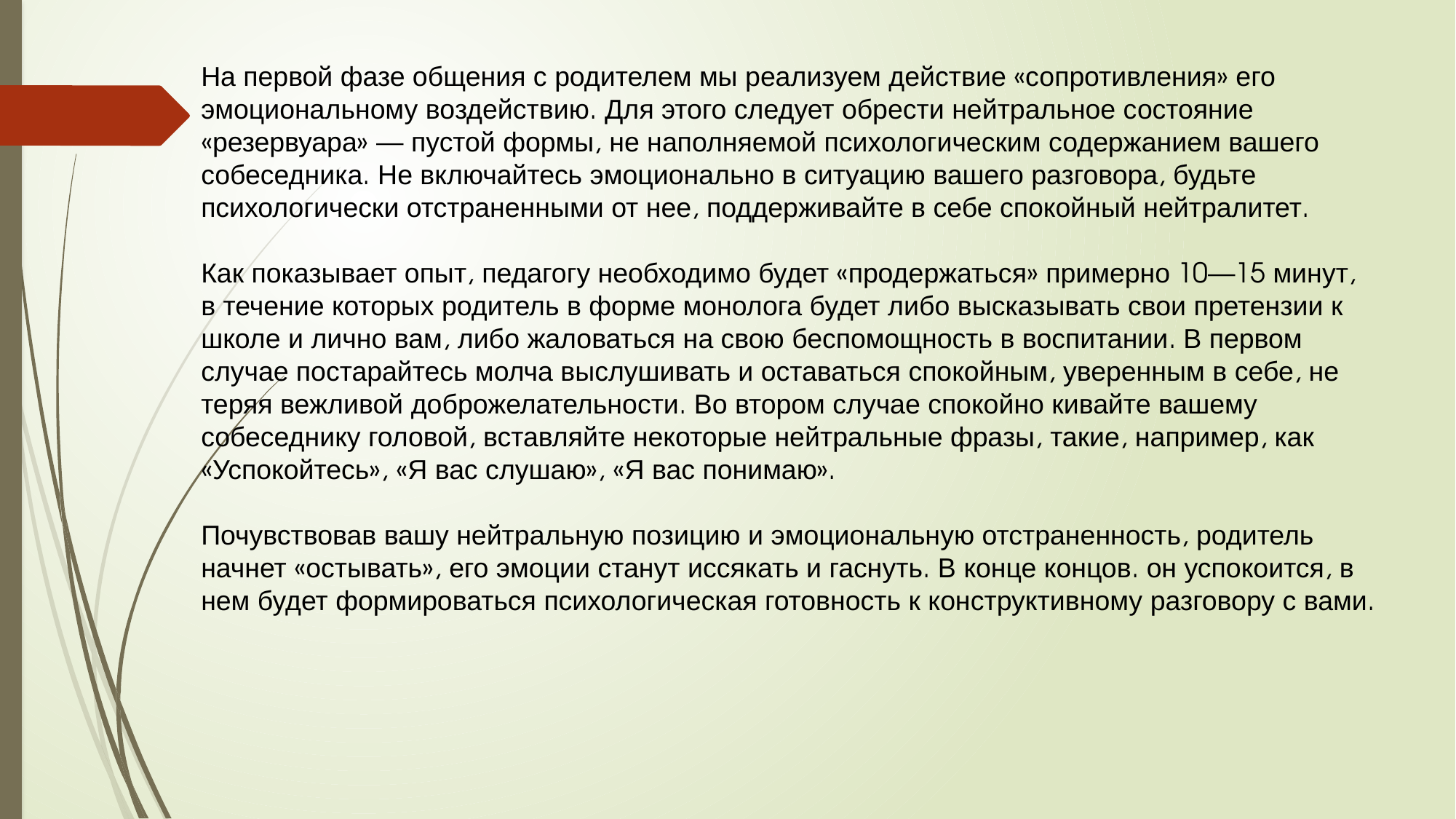

На первой фазе общения с родителем мы реализуем действие «сопротивления» его эмоциональному воздействию. Для этого следует обрести нейтральное состояние «резервуара» — пустой формы, не наполняемой психологическим содержанием вашего собеседника. Не включайтесь эмоционально в ситуацию вашего разговора, будьте психологически отстраненными от нее, поддерживайте в себе спокойный нейтралитет.

Как показывает опыт, педагогу необходимо будет «продержаться» примерно 10—15 минут, в течение которых родитель в форме монолога будет либо высказывать свои претензии к школе и лично вам, либо жаловаться на свою беспомощность в воспитании. В первом случае постарайтесь молча выслушивать и оставаться спокойным, уверенным в себе, не теряя вежливой доброжелательности. Во втором случае спокойно кивайте вашему собеседнику головой, вставляйте некоторые нейтральные фразы, такие, например, как «Успокойтесь», «Я вас слушаю», «Я вас понимаю».

Почувствовав вашу нейтральную позицию и эмоциональную отстраненность, родитель начнет «остывать», его эмоции станут иссякать и гаснуть. В конце концов. он успокоится, в нем будет формироваться психологическая готовность к конструктивному разговору с вами.